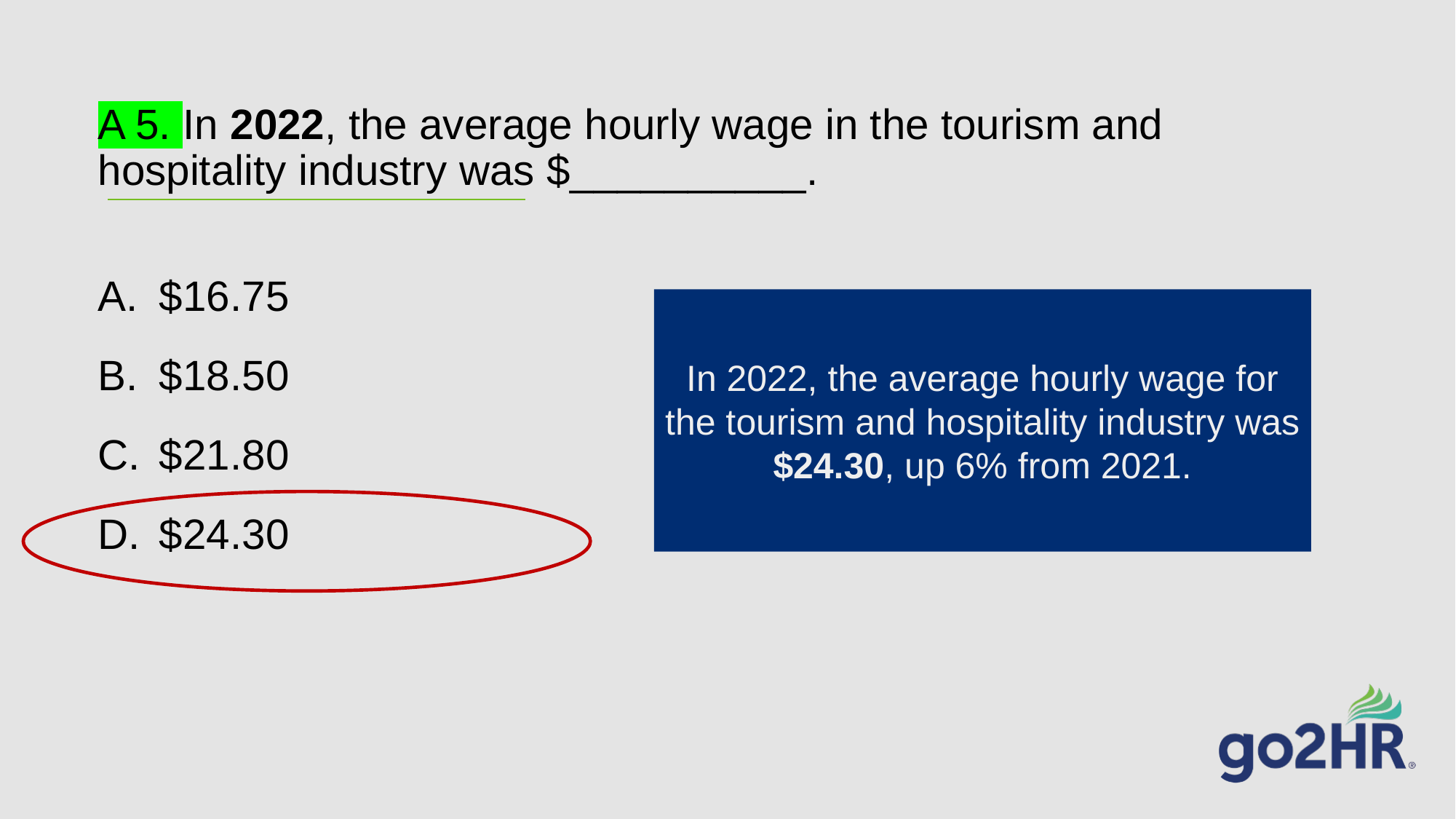

# A 5. In 2022, the average hourly wage in the tourism and hospitality industry was $__________.
$16.75
$18.50
$21.80
$24.30
In 2022, the average hourly wage for the tourism and hospitality industry was $24.30, up 6% from 2021.